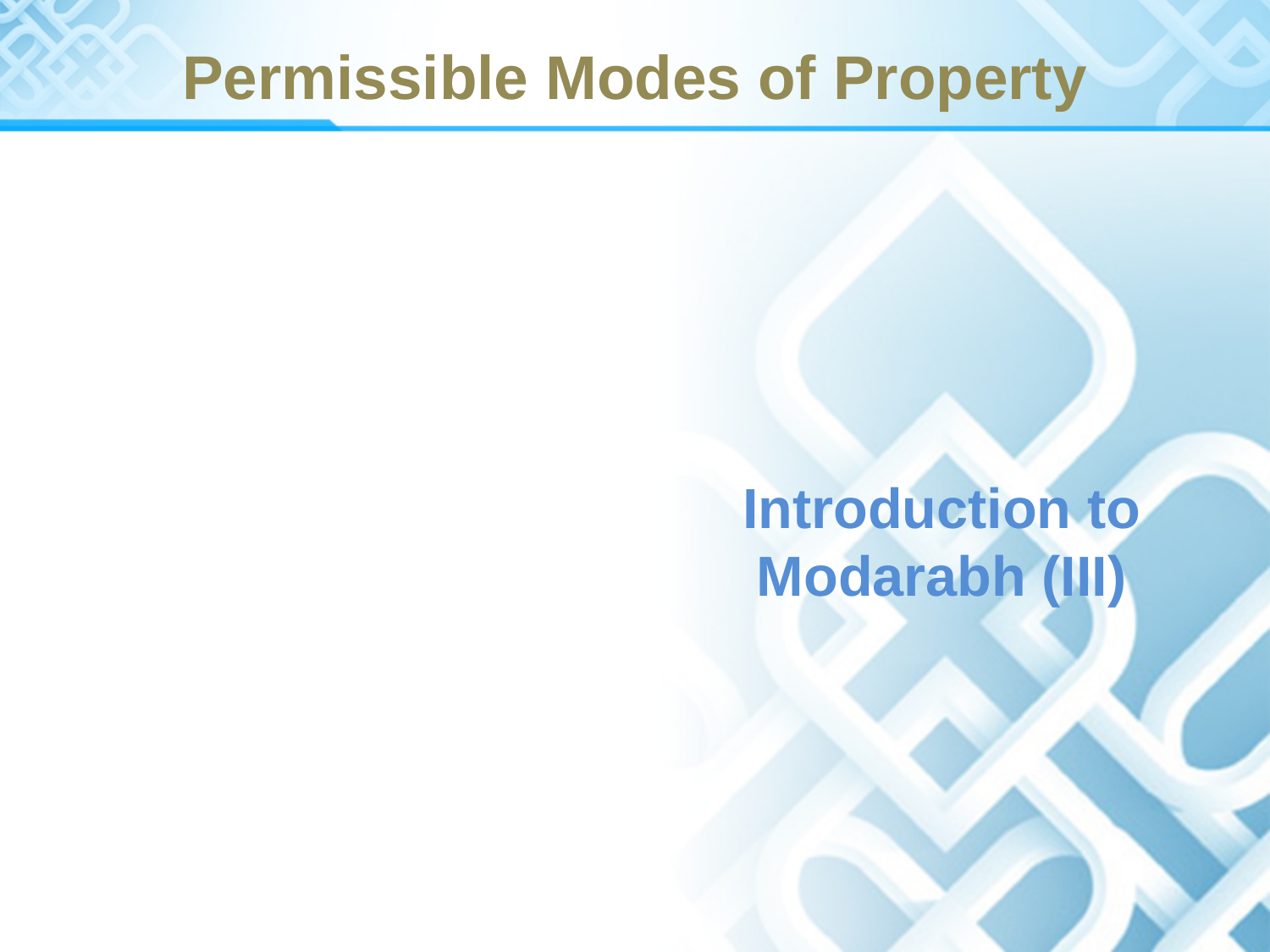

# Permissible Modes of Property
Introduction to Modarabh (III)